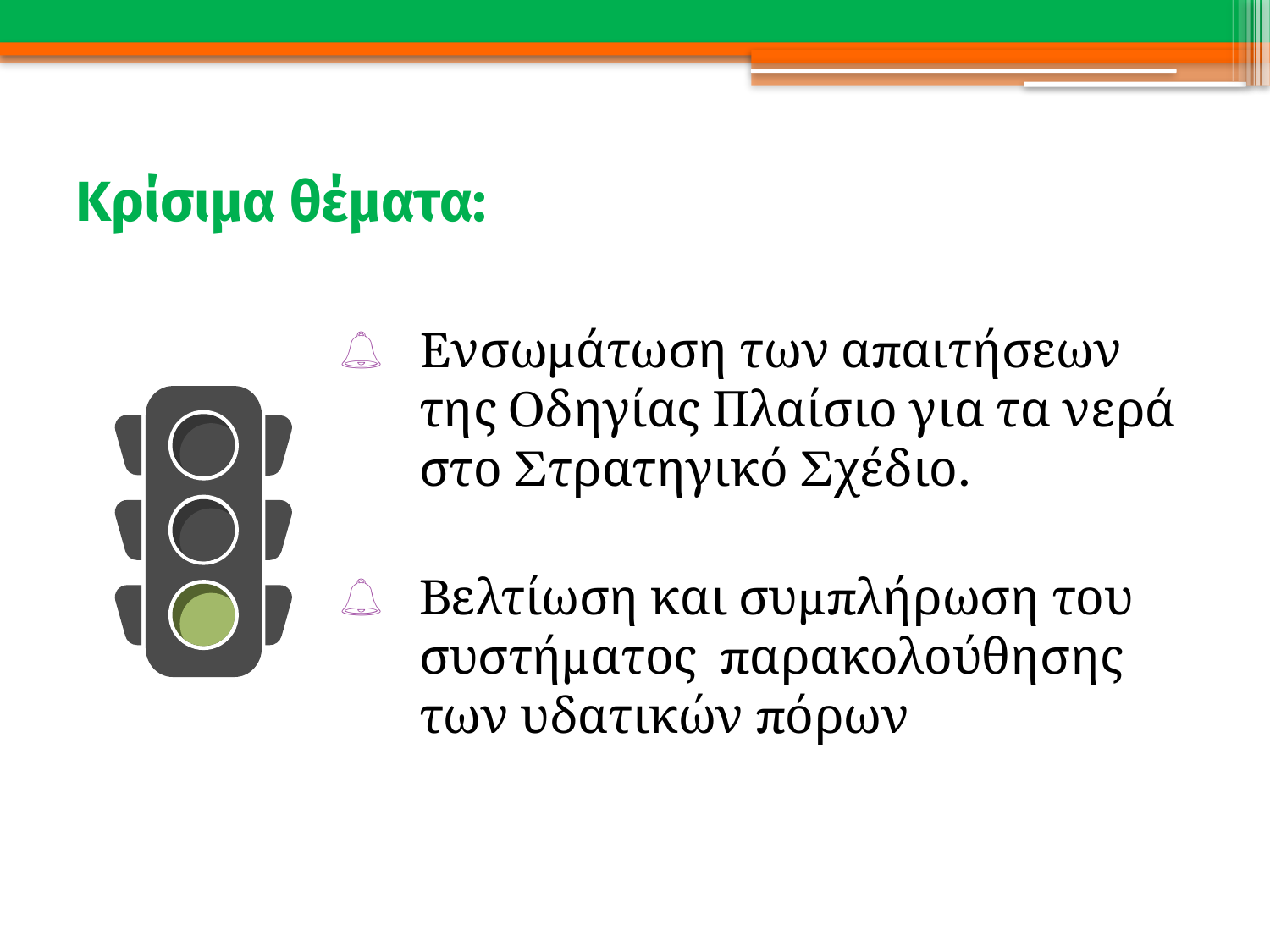

# Κρίσιμα θέματα:
Ενσωμάτωση των απαιτήσεων της Οδηγίας Πλαίσιο για τα νερά στο Στρατηγικό Σχέδιο.

Βελτίωση και συμπλήρωση του συστήματος  παρακολούθησης των υδατικών πόρων